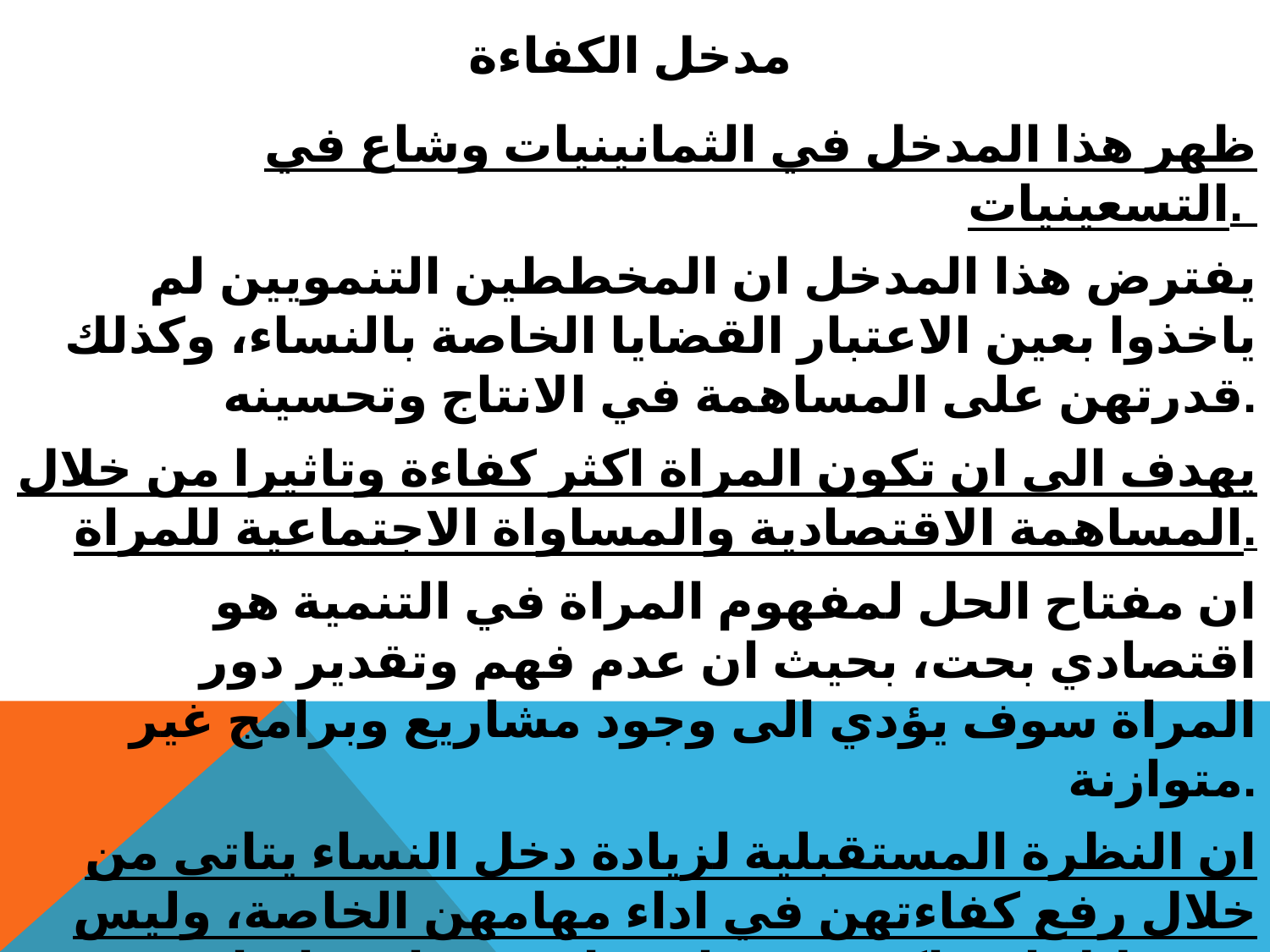

# مدخل الكفاءة
ظهر هذا المدخل في الثمانينيات وشاع في التسعينيات.
يفترض هذا المدخل ان المخططين التنمويين لم ياخذوا بعين الاعتبار القضايا الخاصة بالنساء، وكذلك قدرتهن على المساهمة في الانتاج وتحسينه.
يهدف الى ان تكون المراة اكثر كفاءة وتاثيرا من خلال المساهمة الاقتصادية والمساواة الاجتماعية للمراة.
 ان مفتاح الحل لمفهوم المراة في التنمية هو اقتصادي بحت، بحيث ان عدم فهم وتقدير دور المراة سوف يؤدي الى وجود مشاريع وبرامج غير متوازنة.
ان النظرة المستقبلية لزيادة دخل النساء يتاتى من خلال رفع كفاءتهن في اداء مهامهن الخاصة، وليس من خلال اشراكهن في انشطة ومشاريع اضافية مدرة للدخل.